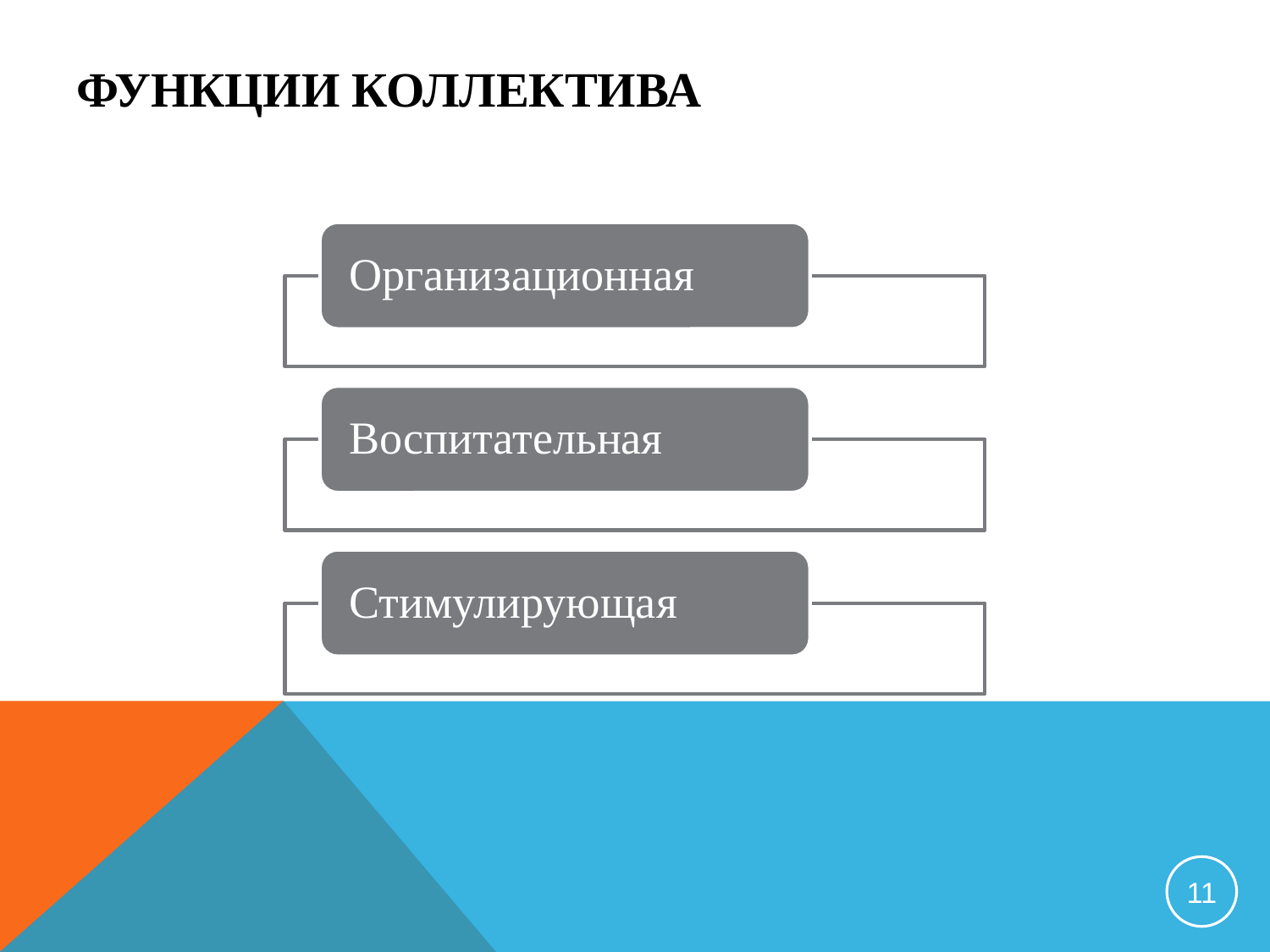

# Функции коллектива
Организационная
Воспитательная
Стимулирующая
11